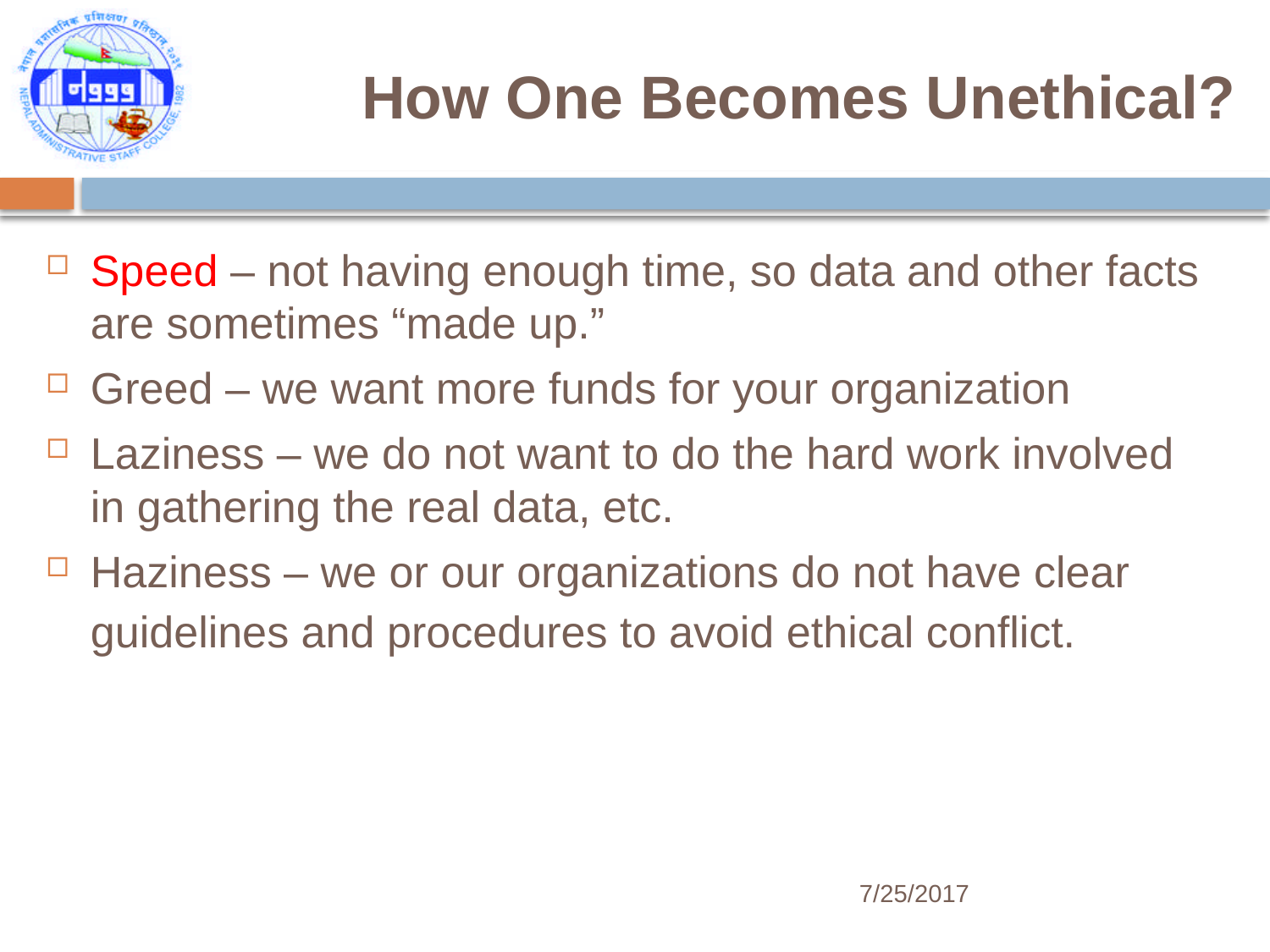

# How One Becomes Unethical?
Speed – not having enough time, so data and other facts are sometimes “made up.”
Greed – we want more funds for your organization
Laziness – we do not want to do the hard work involved in gathering the real data, etc.
Haziness – we or our organizations do not have clear guidelines and procedures to avoid ethical conflict.

7/25/2017